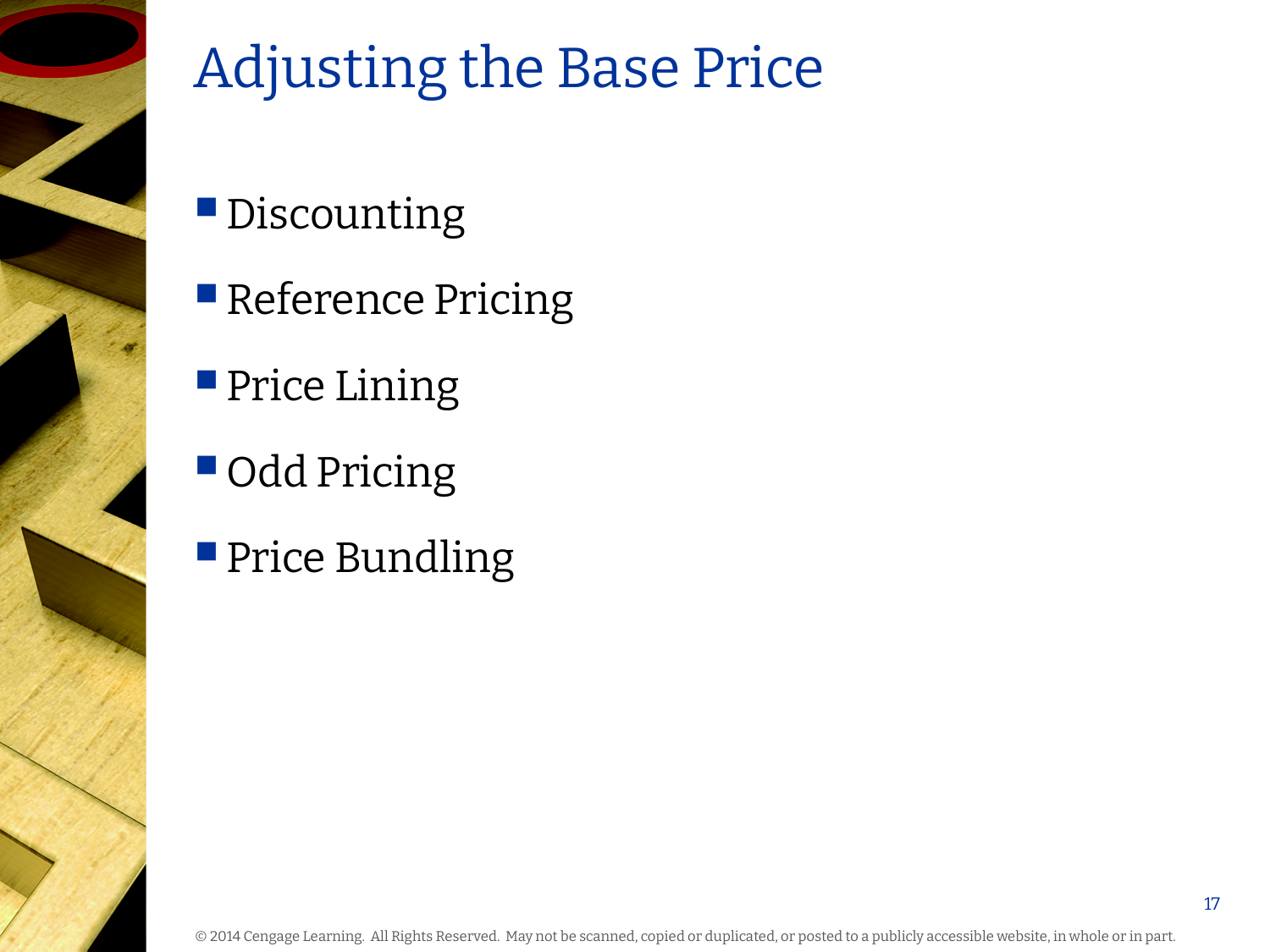

# Adjusting the Base Price
Discounting
Reference Pricing
Price Lining
Odd Pricing
Price Bundling
17